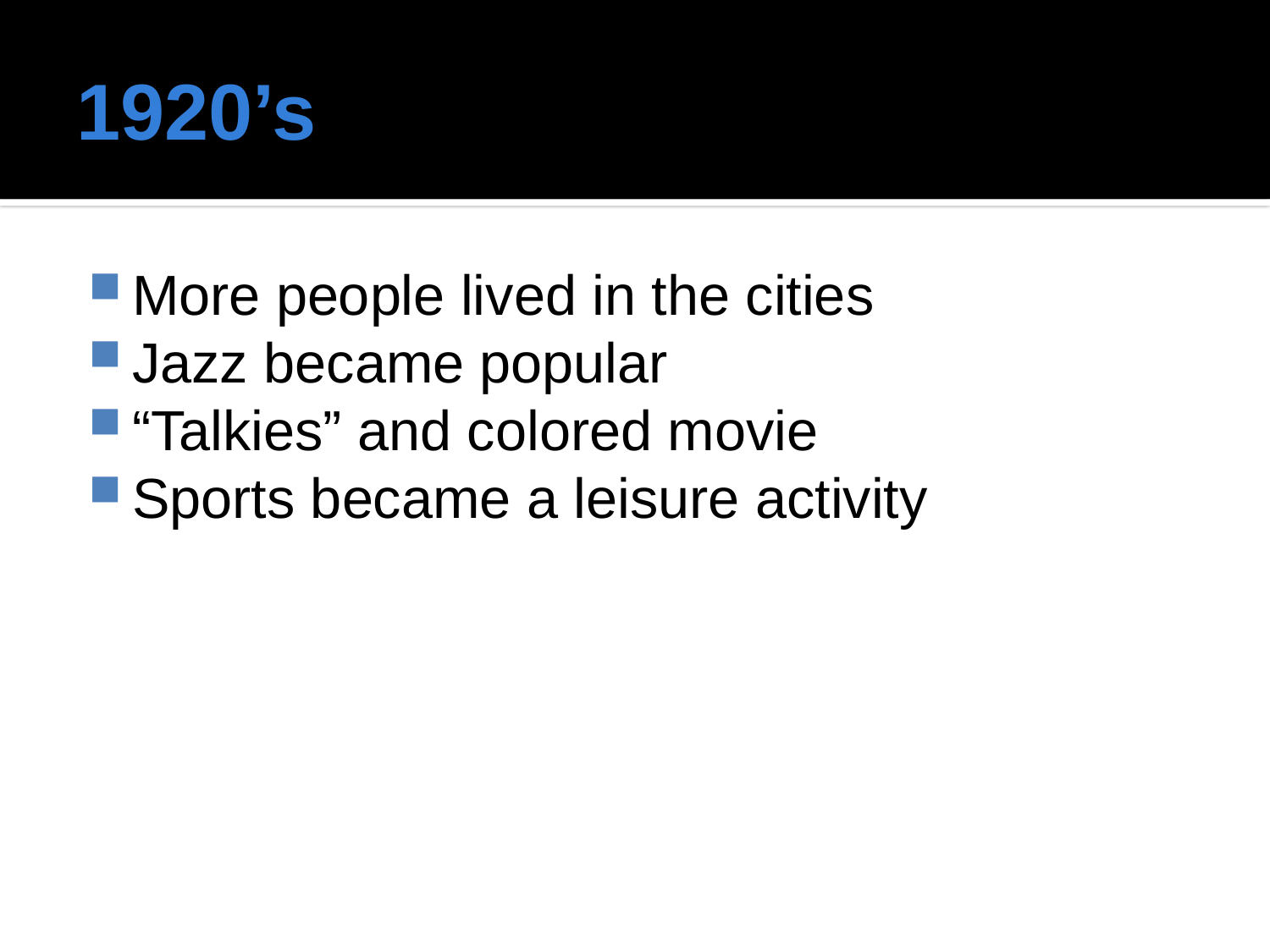

# 1920’s
More people lived in the cities
Jazz became popular
“Talkies” and colored movie
Sports became a leisure activity